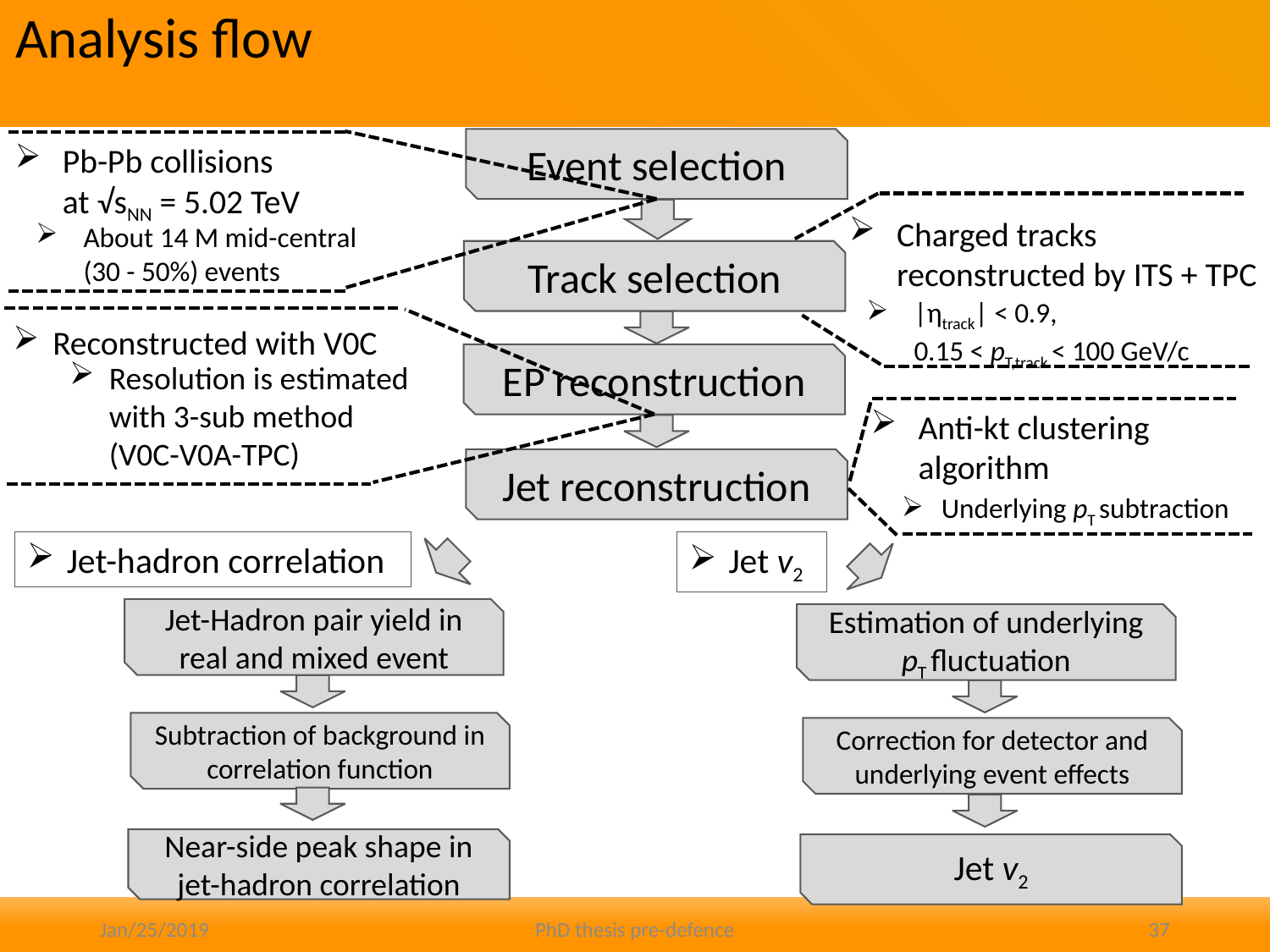

# Analysis flow
Event selection
Pb-Pb collisions
at √sNN = 5.02 TeV

Charged tracks
reconstructed by ITS + TPC
About 14 M mid-central
(30 - 50%) events

Track selection
|ηtrack| < 0.9,
0.15 < pT,track < 100 GeV/c

Reconstructed with V0C
EP reconstruction
Resolution is estimated with 3-sub method
(V0C-V0A-TPC)
Anti-kt clustering
algorithm
Jet cone radii R = 0.2,|ηjet| < 0.9 - R
Signal: Anti-kT , Background: kT

Jet reconstruction
Underlying pT subtraction
Jet event
Classification w.r.t EP
Jet v2
Jet-hadron correlation

Jet-Hadron pair yield in real and mixed event
Estimation of underlying pT fluctuation

Subtraction of background in correlation function
Correction for detector and underlying event effects

Near-side peak shape in
jet-hadron correlation
Jet v2
Jan/25/2019
PhD thesis pre-defence
37
With V0C detector
Acceptance:
-3.7 < η < -1.7
Corrected by side-band method
Side-band region 1 < |η| < 1.5

Fitting to quantify the shape of the correlation function